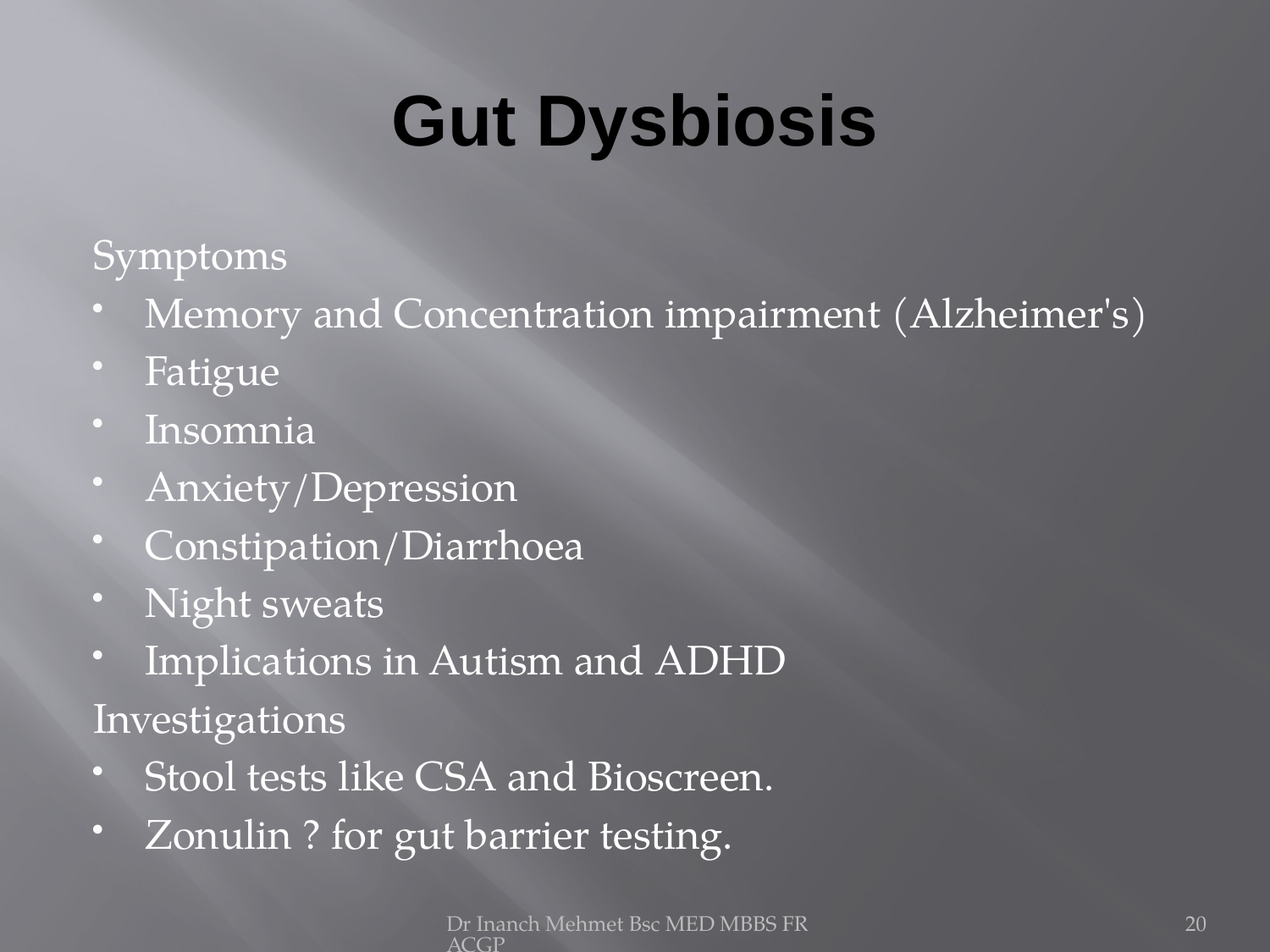

# Gut Dysbiosis
Symptoms
Memory and Concentration impairment (Alzheimer's)
Fatigue
Insomnia
Anxiety/Depression
Constipation/Diarrhoea
Night sweats
Implications in Autism and ADHD
Investigations
Stool tests like CSA and Bioscreen.
Zonulin ? for gut barrier testing.

Dr Inanch Mehmet Bsc MED MBBS FRACGP
20